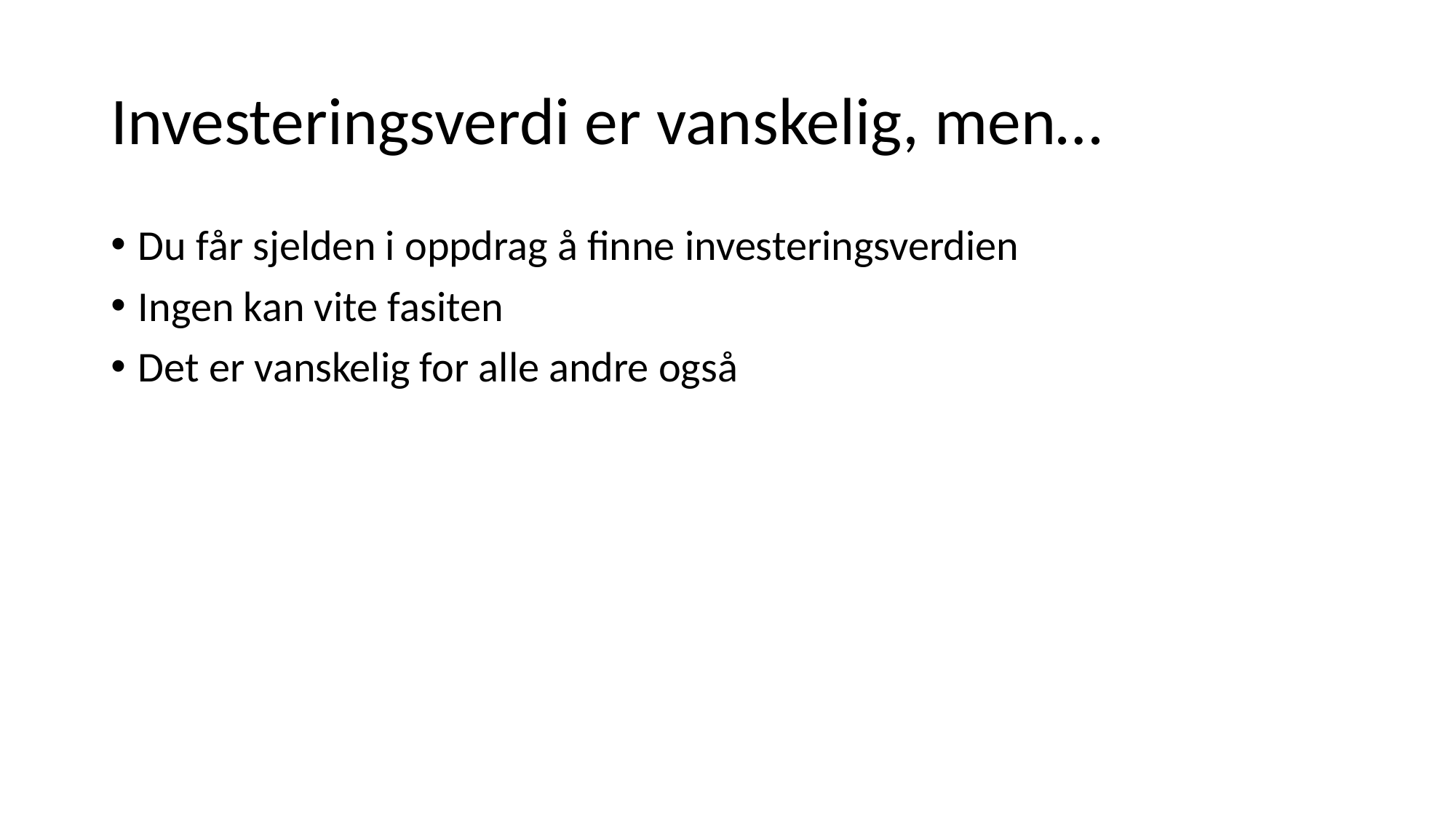

# Investeringsverdi er vanskelig, men…
Du får sjelden i oppdrag å finne investeringsverdien
Ingen kan vite fasiten
Det er vanskelig for alle andre også